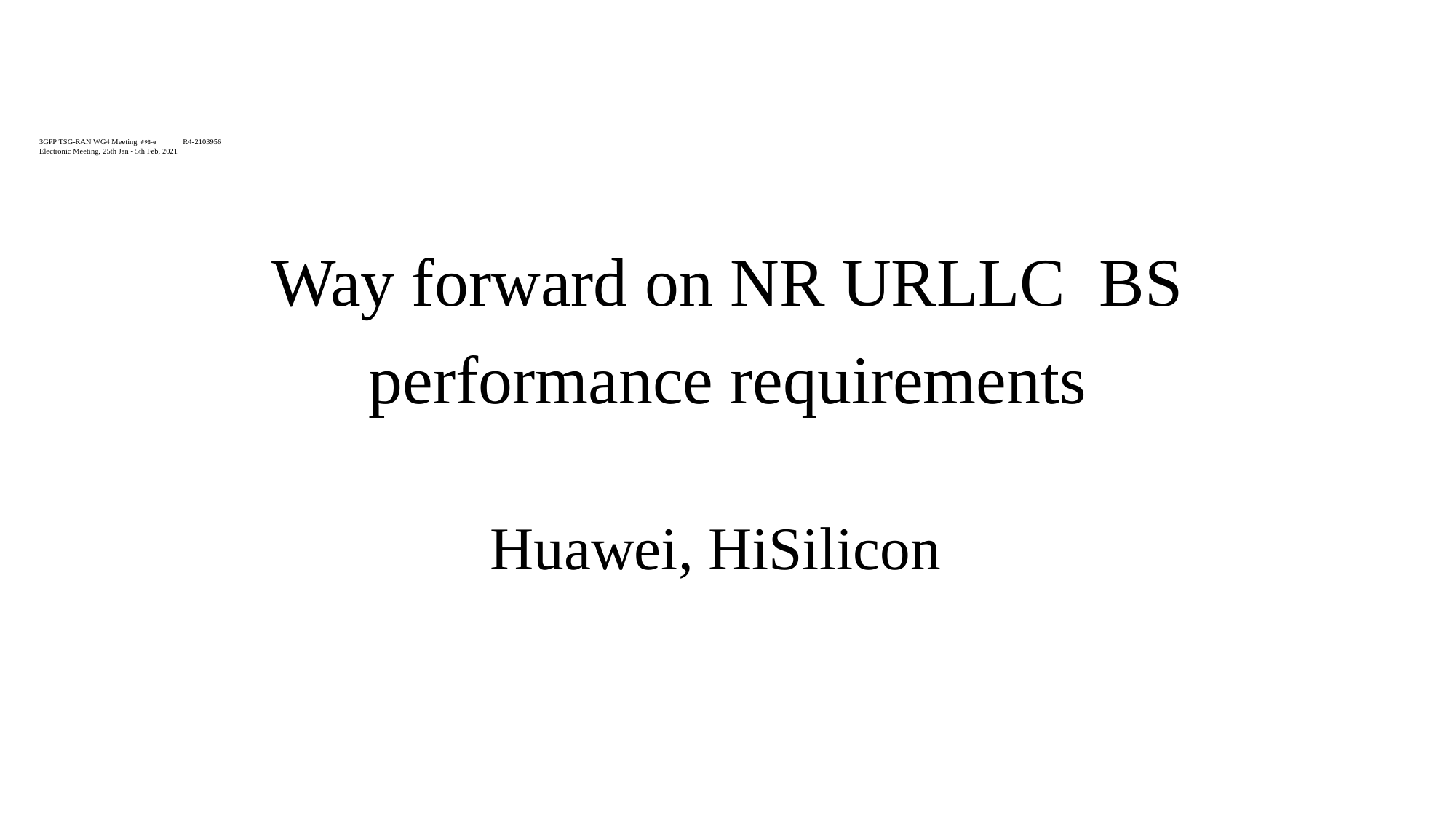

# 3GPP TSG-RAN WG4 Meeting  #98-e				             R4-2103956 Electronic Meeting, 25th Jan - 5th Feb, 2021
Way forward on NR URLLC  BS performance requirements
Huawei, HiSilicon